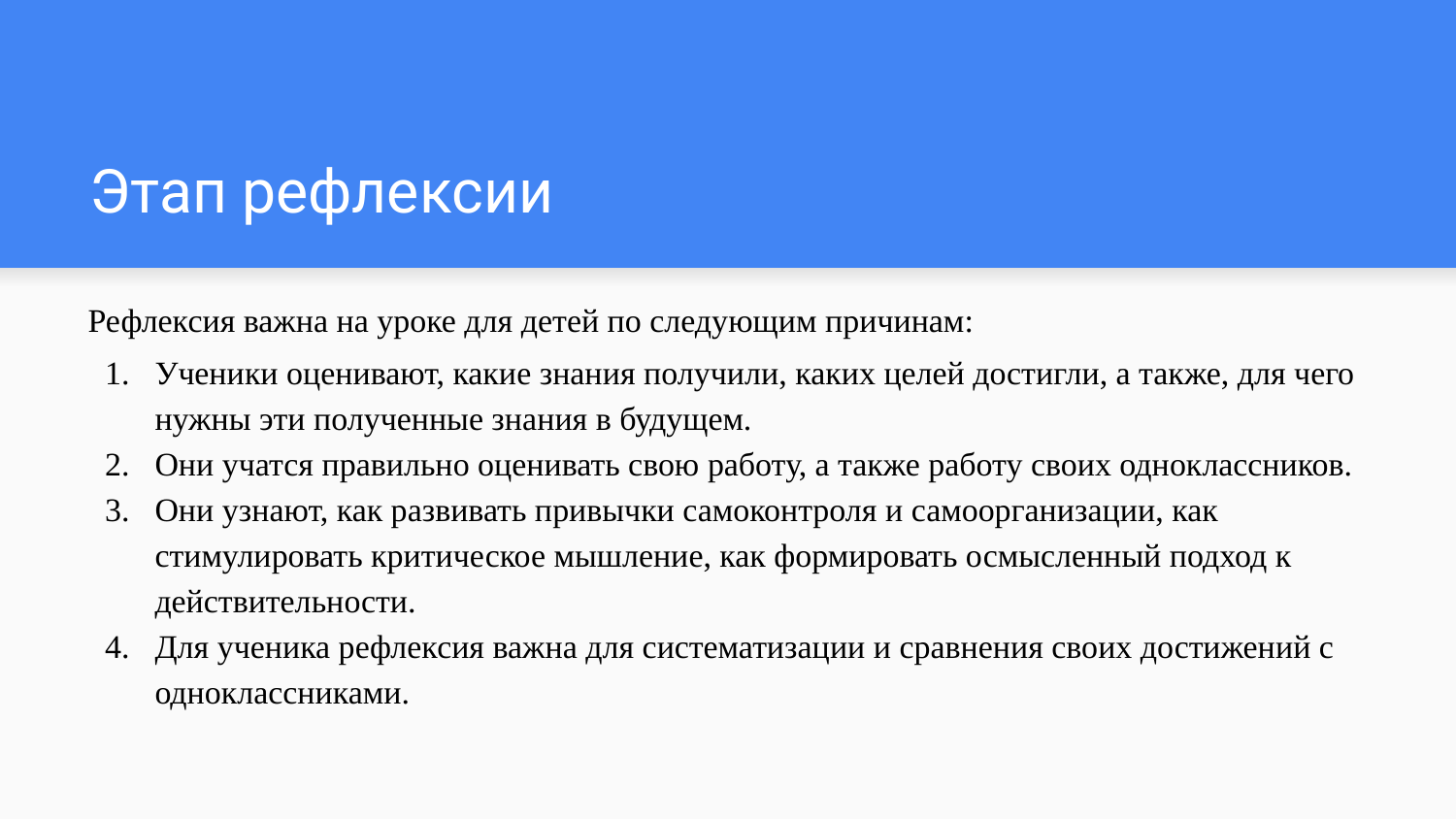

# Этап рефлексии
Рефлексия важна на уроке для детей по следующим причинам:
Ученики оценивают, какие знания получили, каких целей достигли, а также, для чего нужны эти полученные знания в будущем.
Они учатся правильно оценивать свою работу, а также работу своих одноклассников.
Они узнают, как развивать привычки самоконтроля и самоорганизации, как стимулировать критическое мышление, как формировать осмысленный подход к действительности.
Для ученика рефлексия важна для систематизации и сравнения своих достижений с одноклассниками.